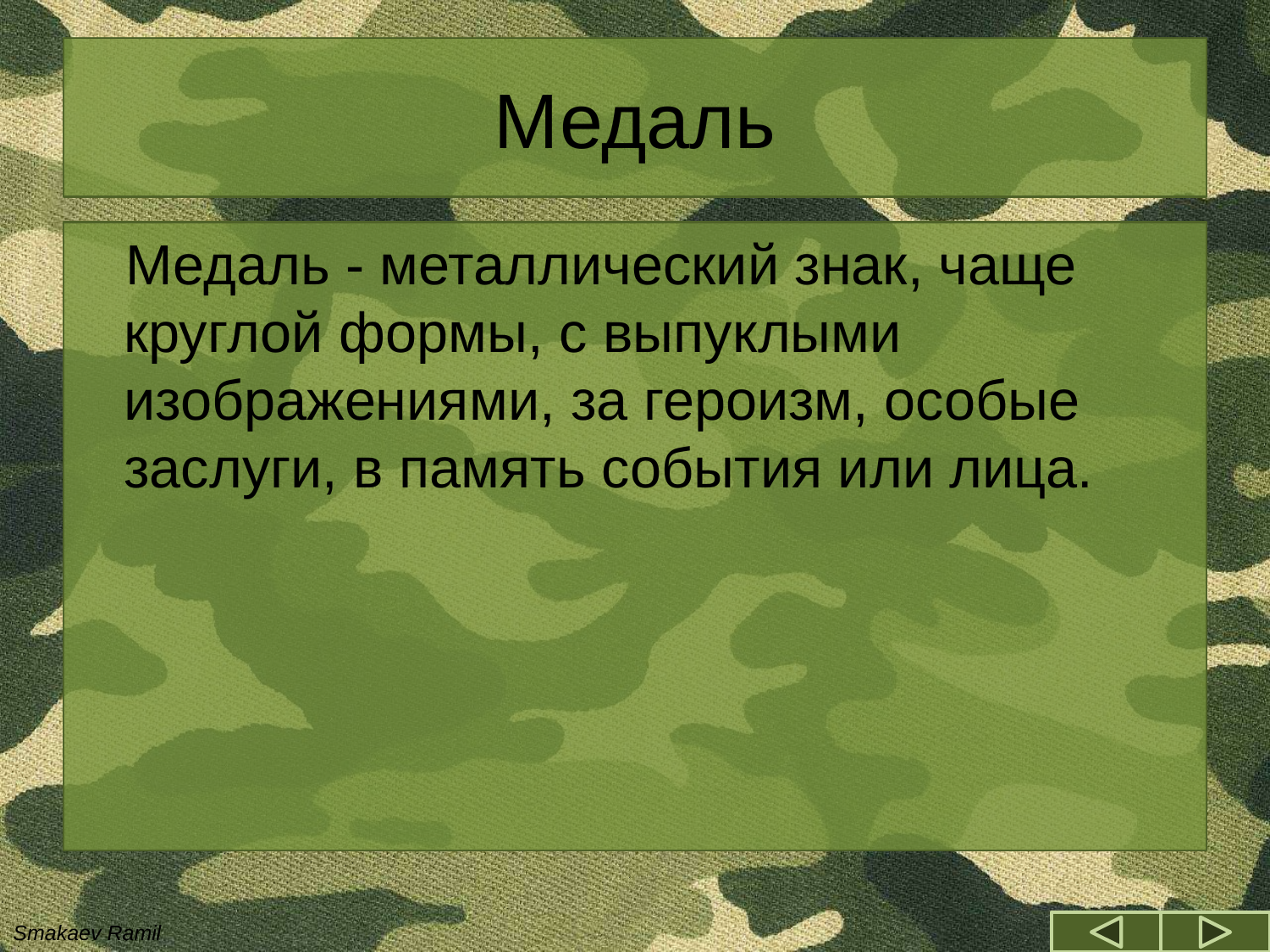

# Медаль
Медаль - металлический знак, чаще круглой формы, с выпуклыми изображениями, за героизм, особые заслуги, в память события или лица.